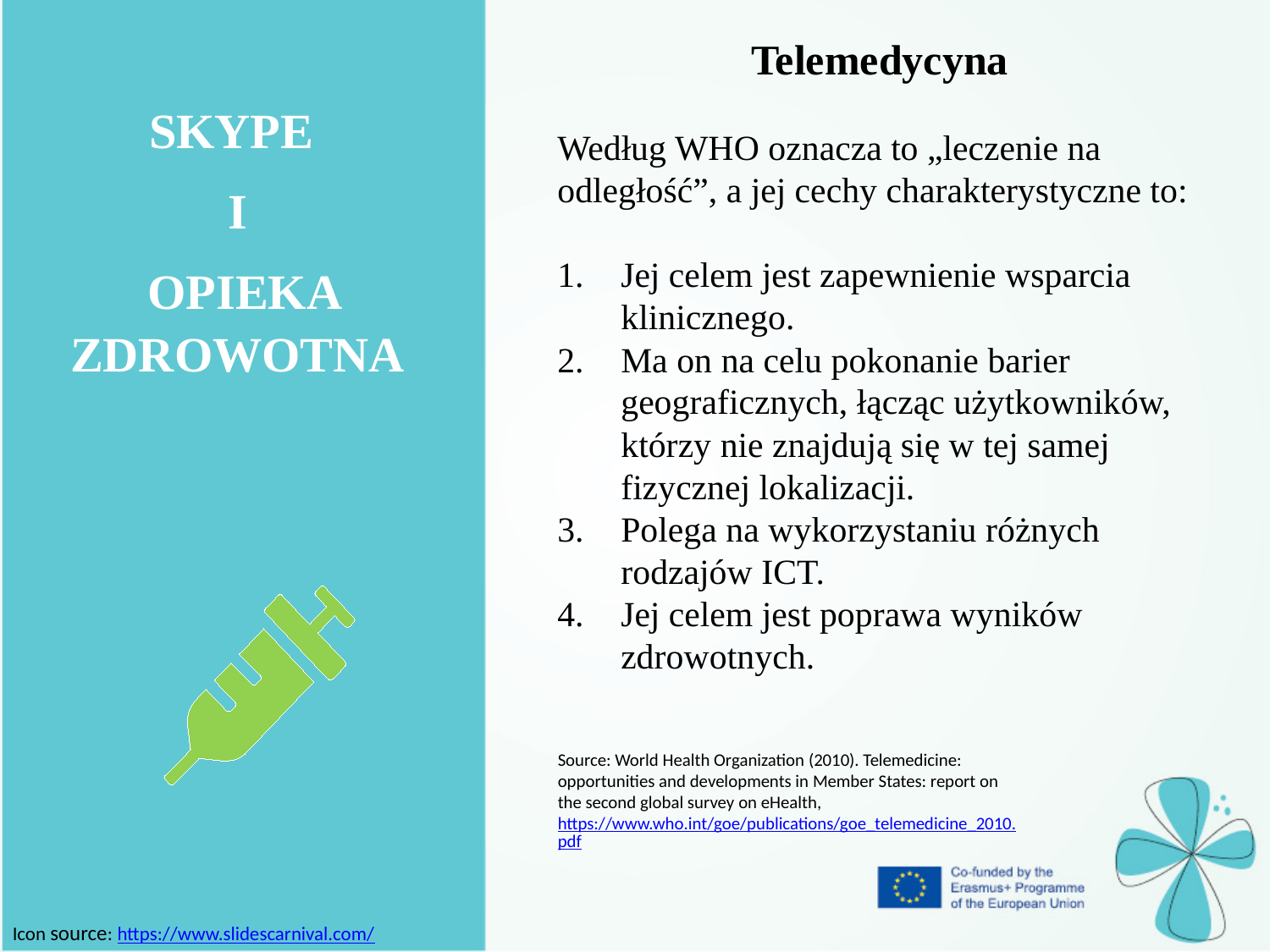

Telemedycyna

Według WHO oznacza to „leczenie na odległość”, a jej cechy charakterystyczne to:

Jej celem jest zapewnienie wsparcia    klinicznego.
Ma on na celu pokonanie barier geograficznych, łącząc użytkowników, którzy nie znajdują się w tej samej fizycznej lokalizacji.
Polega na wykorzystaniu różnych rodzajów ICT.
Jej celem jest poprawa wyników zdrowotnych.
| Skype I opieka zdrowotna |
| --- |

Source: World Health Organization (2010). Telemedicine: opportunities and developments in Member States: report on the second global survey on eHealth, https://www.who.int/goe/publications/goe_telemedicine_2010.pdf
Icon source: https://www.slidescarnival.com/